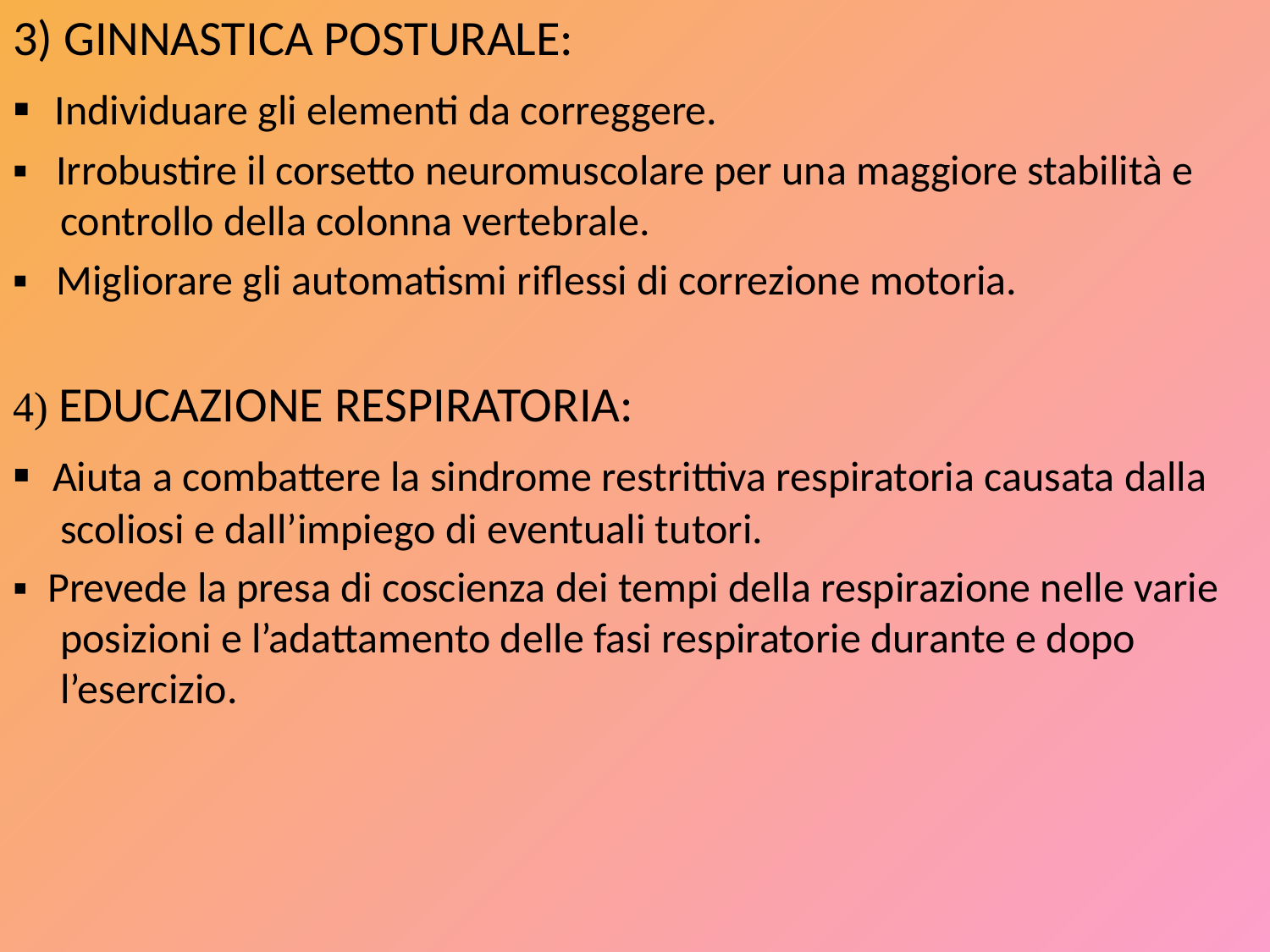

3) GINNASTICA POSTURALE:
▪  Individuare gli elementi da correggere.
▪   Irrobustire il corsetto neuromuscolare per una maggiore stabilità e controllo della colonna vertebrale.
▪   Migliorare gli automatismi riflessi di correzione motoria.

4) EDUCAZIONE RESPIRATORIA:
▪  Aiuta a combattere la sindrome restrittiva respiratoria causata dalla scoliosi e dall’impiego di eventuali tutori.
▪  Prevede la presa di coscienza dei tempi della respirazione nelle varie posizioni e l’adattamento delle fasi respiratorie durante e dopo l’esercizio.